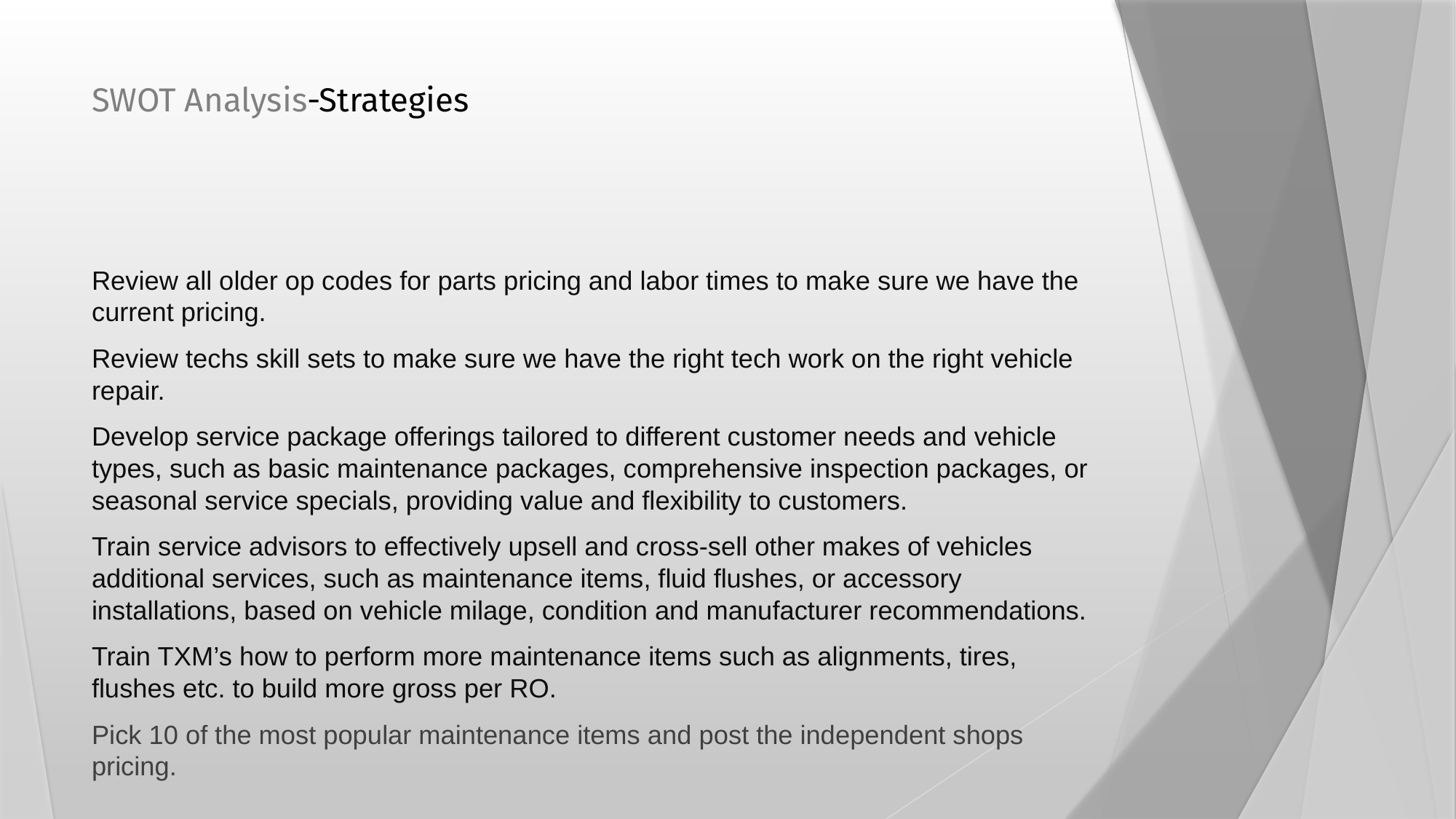

# SWOT Analysis-Strategies
Review all older op codes for parts pricing and labor times to make sure we have the current pricing.
Review techs skill sets to make sure we have the right tech work on the right vehicle repair.
Develop service package offerings tailored to different customer needs and vehicle types, such as basic maintenance packages, comprehensive inspection packages, or seasonal service specials, providing value and flexibility to customers.
Train service advisors to effectively upsell and cross-sell other makes of vehicles additional services, such as maintenance items, fluid flushes, or accessory installations, based on vehicle milage, condition and manufacturer recommendations.
Train TXM’s how to perform more maintenance items such as alignments, tires, flushes etc. to build more gross per RO.
Pick 10 of the most popular maintenance items and post the independent shops pricing.